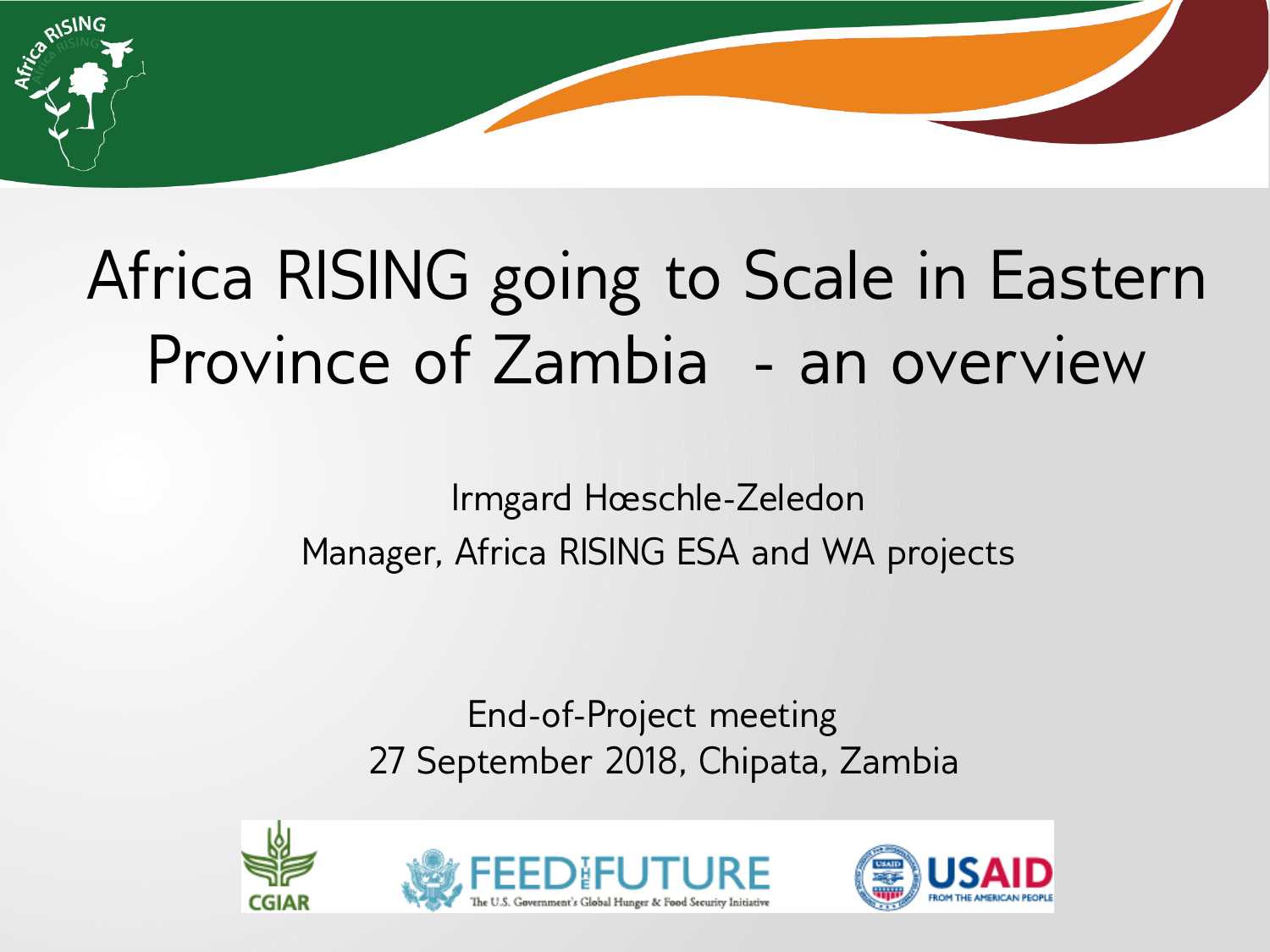

Africa RISING going to Scale in Eastern Province of Zambia  - an overview
Irmgard Hoeschle-Zeledon
Manager, Africa RISING ESA and WA projects

End-of-Project meeting
 27 September 2018, Chipata, Zambia